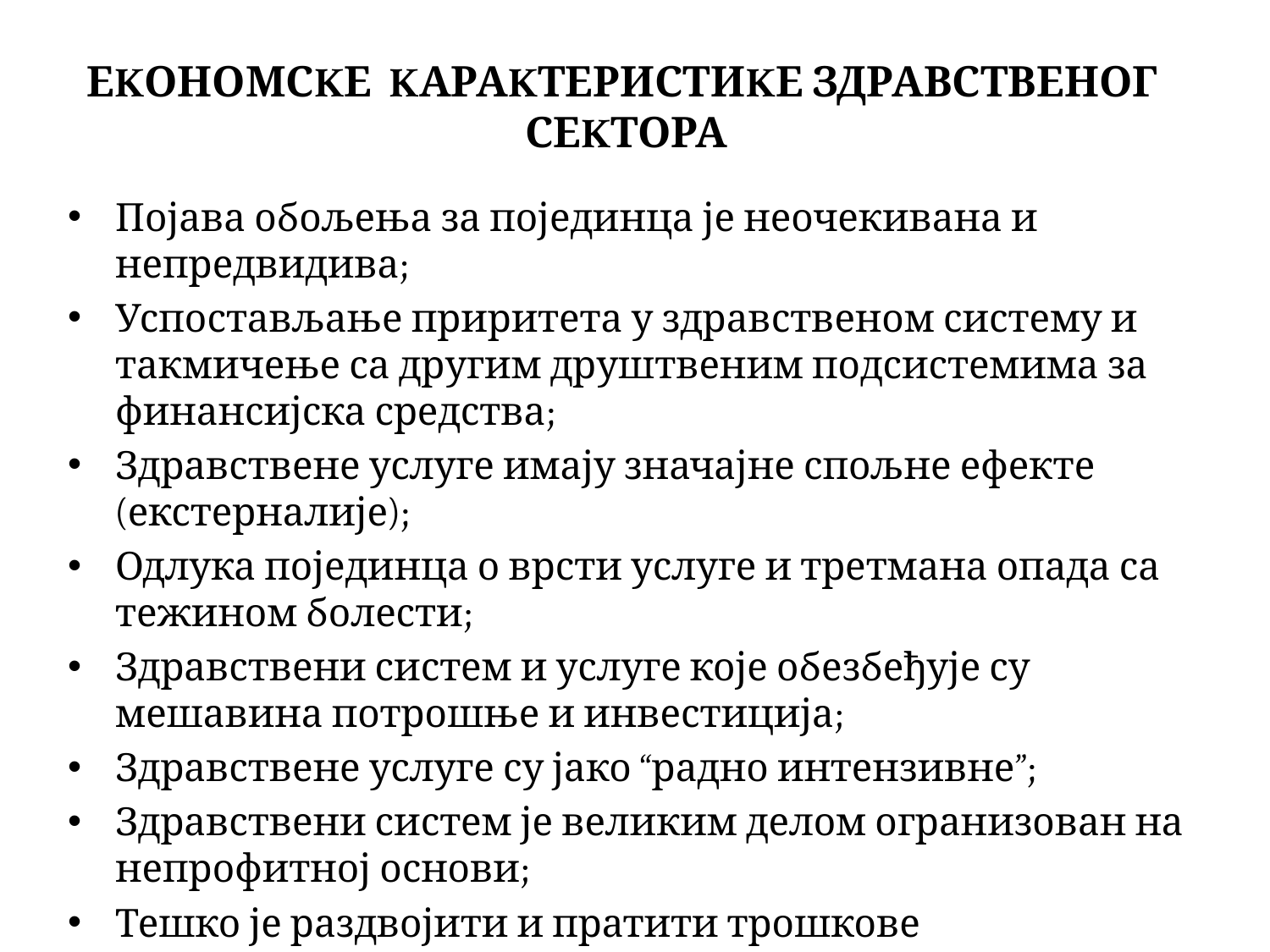

# ЕKОНОМСKЕ  KАРАKТЕРИСТИKЕ ЗДРАВСТВЕНОГ  СЕKТОРА
Појава обољења за појединца је неочекивана и непредвидива;
Успостављање приритета у здравственом систему и такмичење са другим друштвеним подсистемима за финансијска средства;
Здравствене услуге имају значајне спољне ефекте (екстерналије);
Одлука појединца о врсти услуге и третмана опада са тежином болести;
Здравствени систем и услуге које обезбеђује су мешавина потрошње и инвестиција;
Здравствене услуге су јако “радно интензивне”;
Здравствени систем је великим делом огранизован на непрофитној основи;
Тешко је раздвојити и пратити трошкове